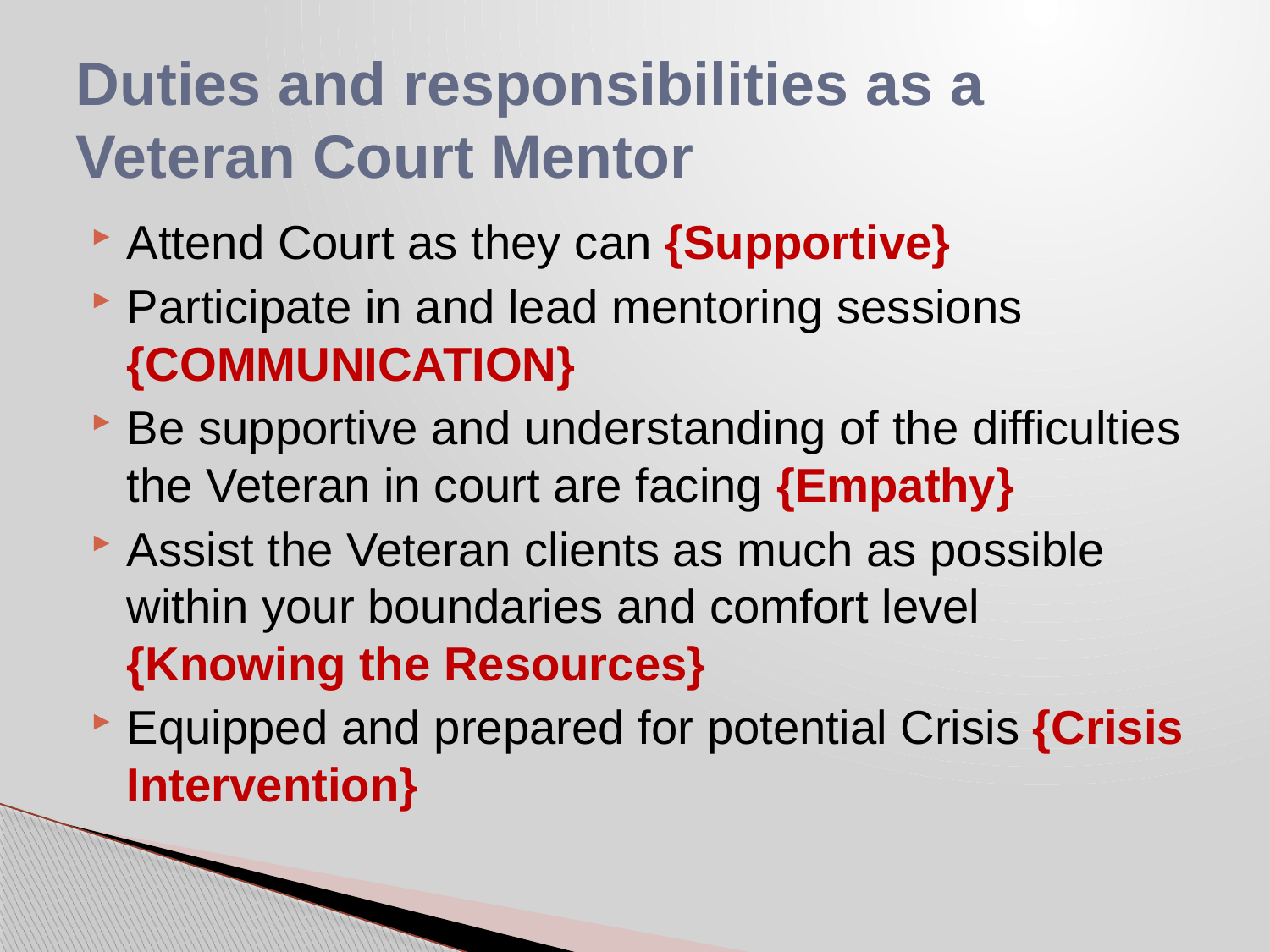

# Duties and responsibilities as a Veteran Court Mentor
Attend Court as they can {Supportive}
Participate in and lead mentoring sessions {COMMUNICATION}
Be supportive and understanding of the difficulties the Veteran in court are facing {Empathy}
Assist the Veteran clients as much as possible within your boundaries and comfort level  {Knowing the Resources}
Equipped and prepared for potential Crisis {Crisis Intervention}